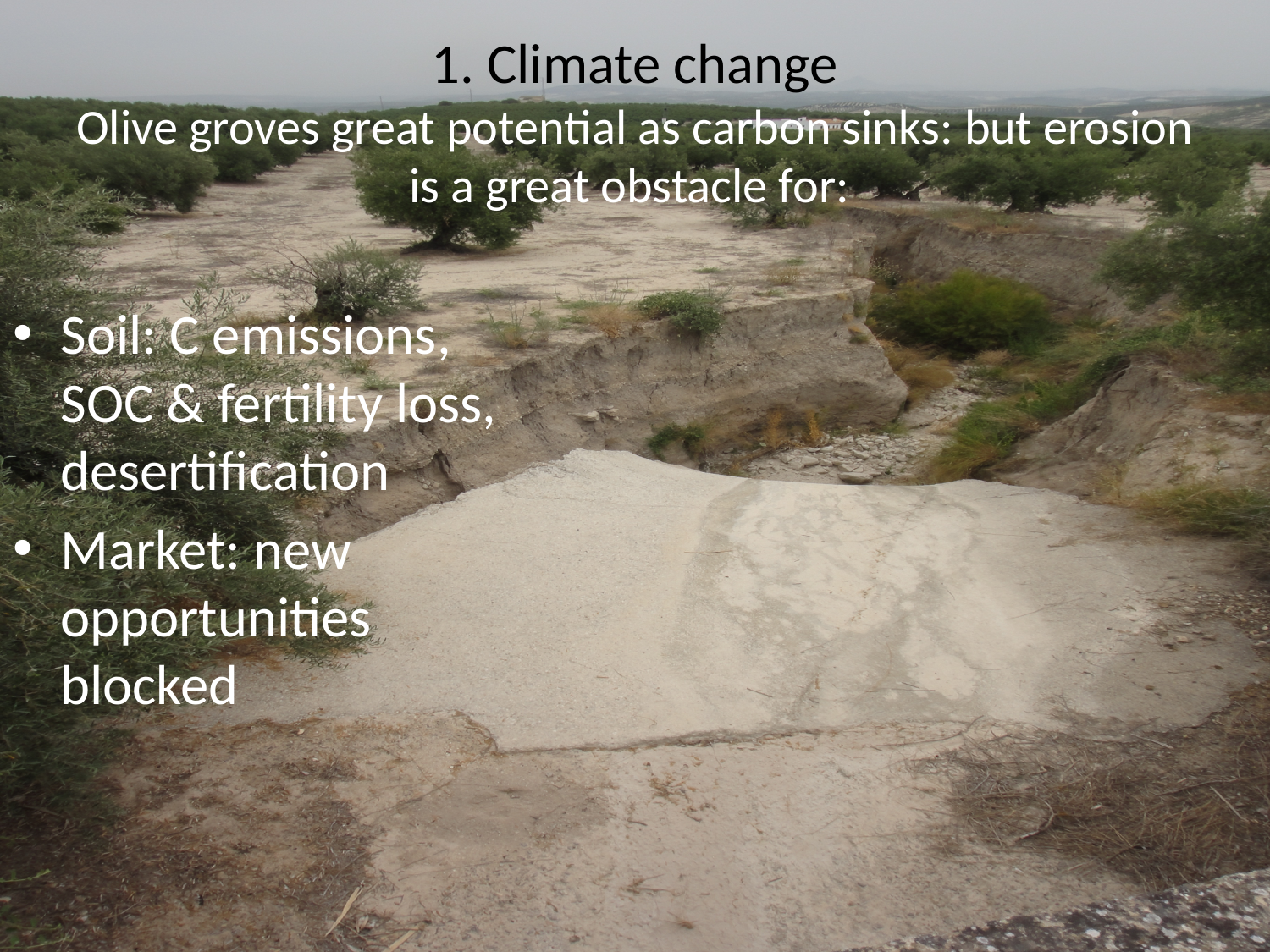

# 1. Climate change Olive groves great potential as carbon sinks: but erosion is a great obstacle for:

Soil: C emissions, SOC & fertility loss, desertification
Market: new opportunities blocked